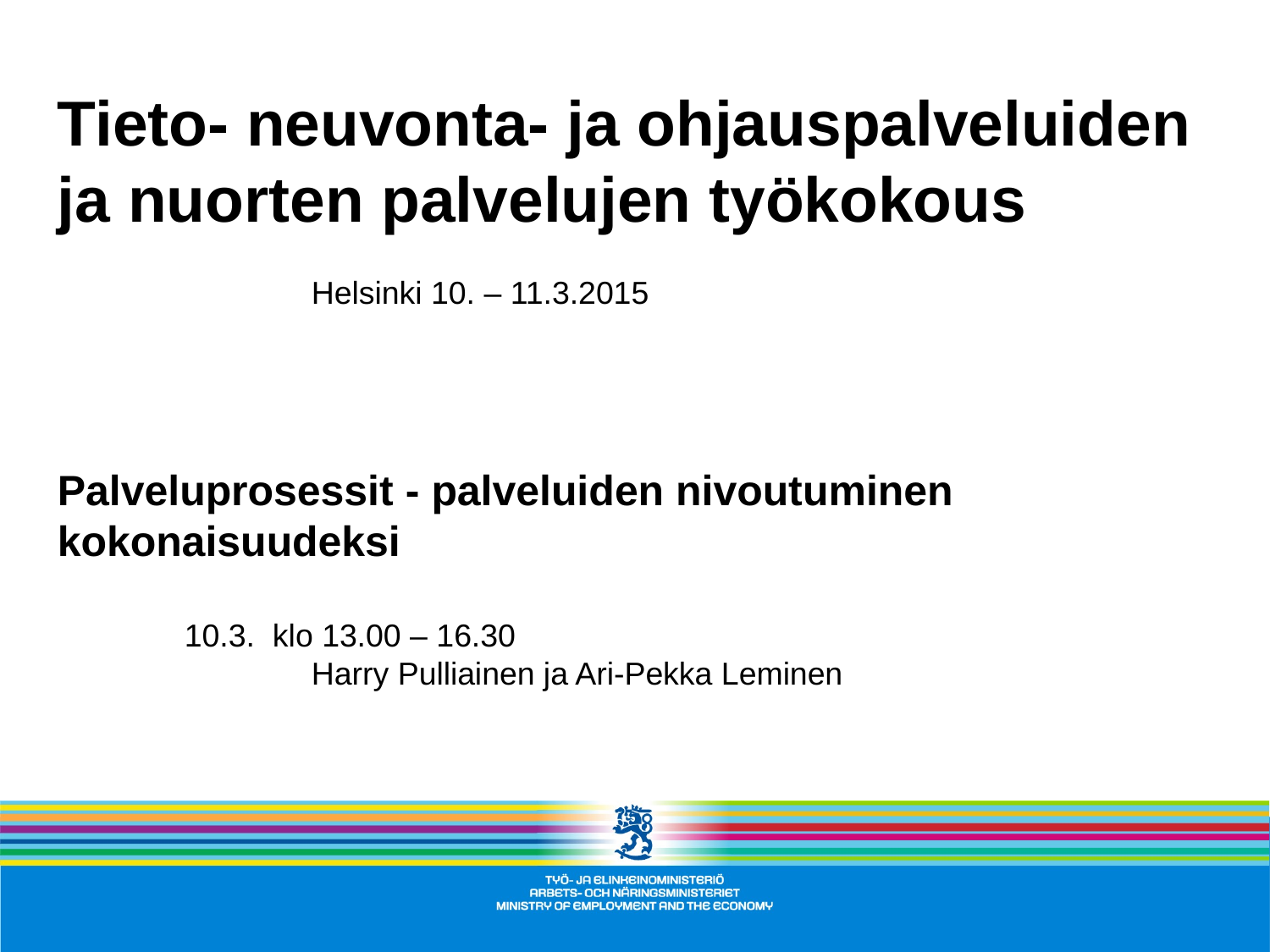

Tieto- neuvonta- ja ohjauspalveluiden
ja nuorten palvelujen työkokous

		Helsinki 10. – 11.3.2015

Palveluprosessit - palveluiden nivoutuminen kokonaisuudeksi

10.3.  klo 13.00 – 16.30
	Harry Pulliainen ja Ari-Pekka Leminen